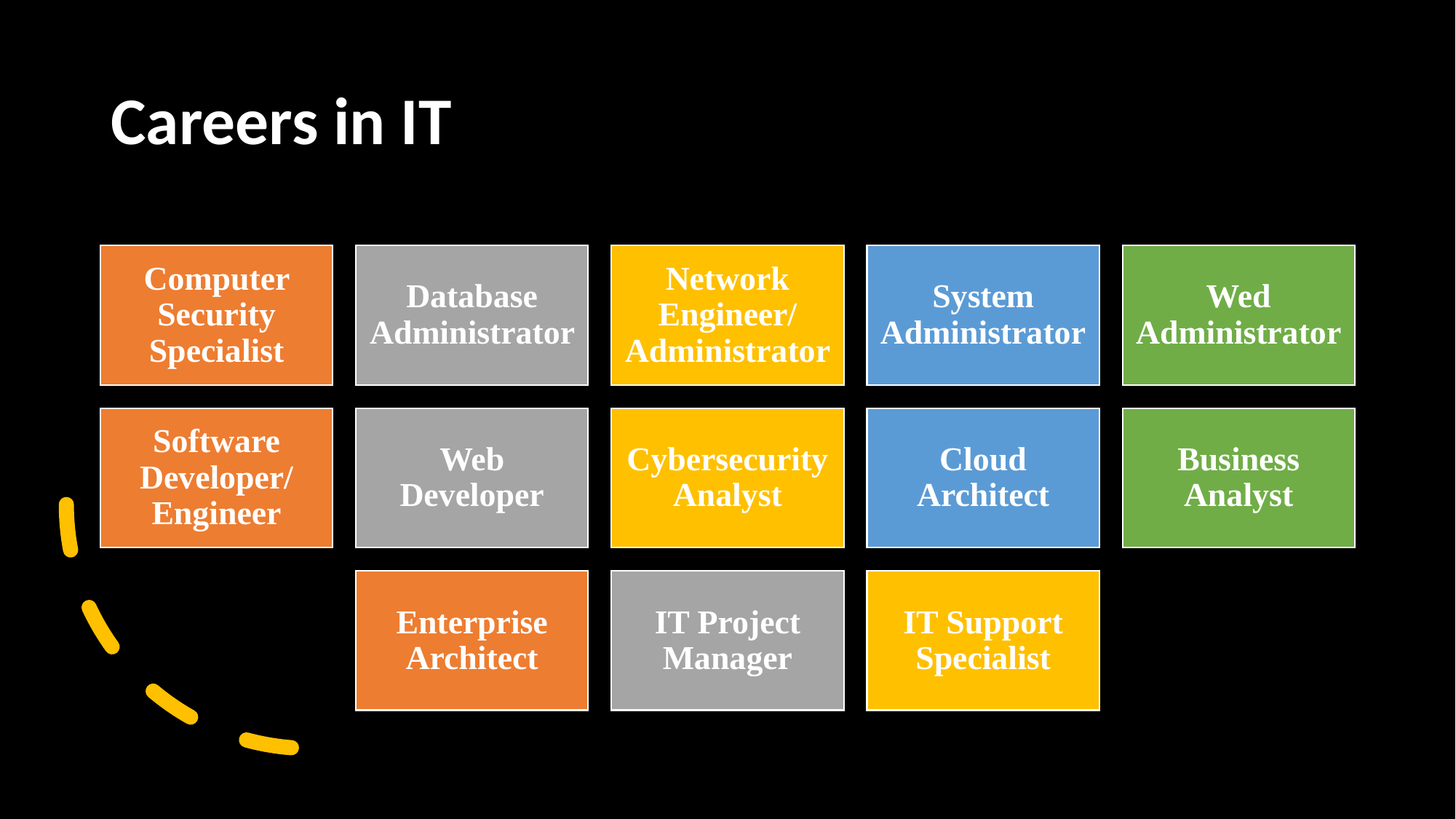

# Careers in IT
Computer Security Specialist
Database Administrator
Network Engineer/ Administrator
System Administrator
Wed Administrator
Software Developer/ Engineer
Web Developer
Cybersecurity Analyst
Cloud Architect
Business Analyst
Enterprise Architect
IT Project Manager
IT Support Specialist